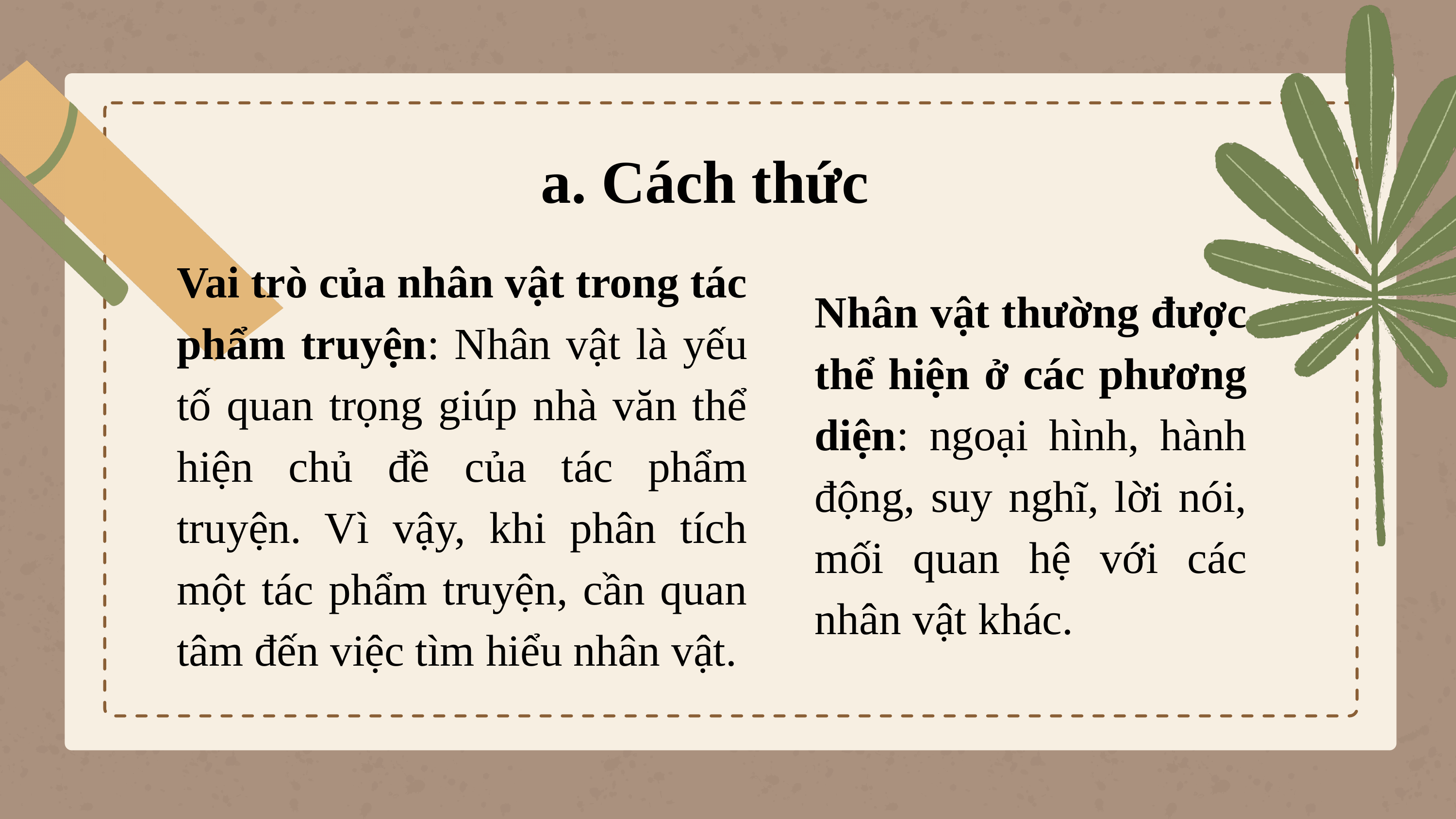

a. Cách thức
Vai trò của nhân vật trong tác phẩm truyện: Nhân vật là yếu tố quan trọng giúp nhà văn thể hiện chủ đề của tác phẩm truyện. Vì vậy, khi phân tích một tác phẩm truyện, cần quan tâm đến việc tìm hiểu nhân vật.
Nhân vật thường được thể hiện ở các phương diện: ngoại hình, hành động, suy nghĩ, lời nói, mối quan hệ với các nhân vật khác.